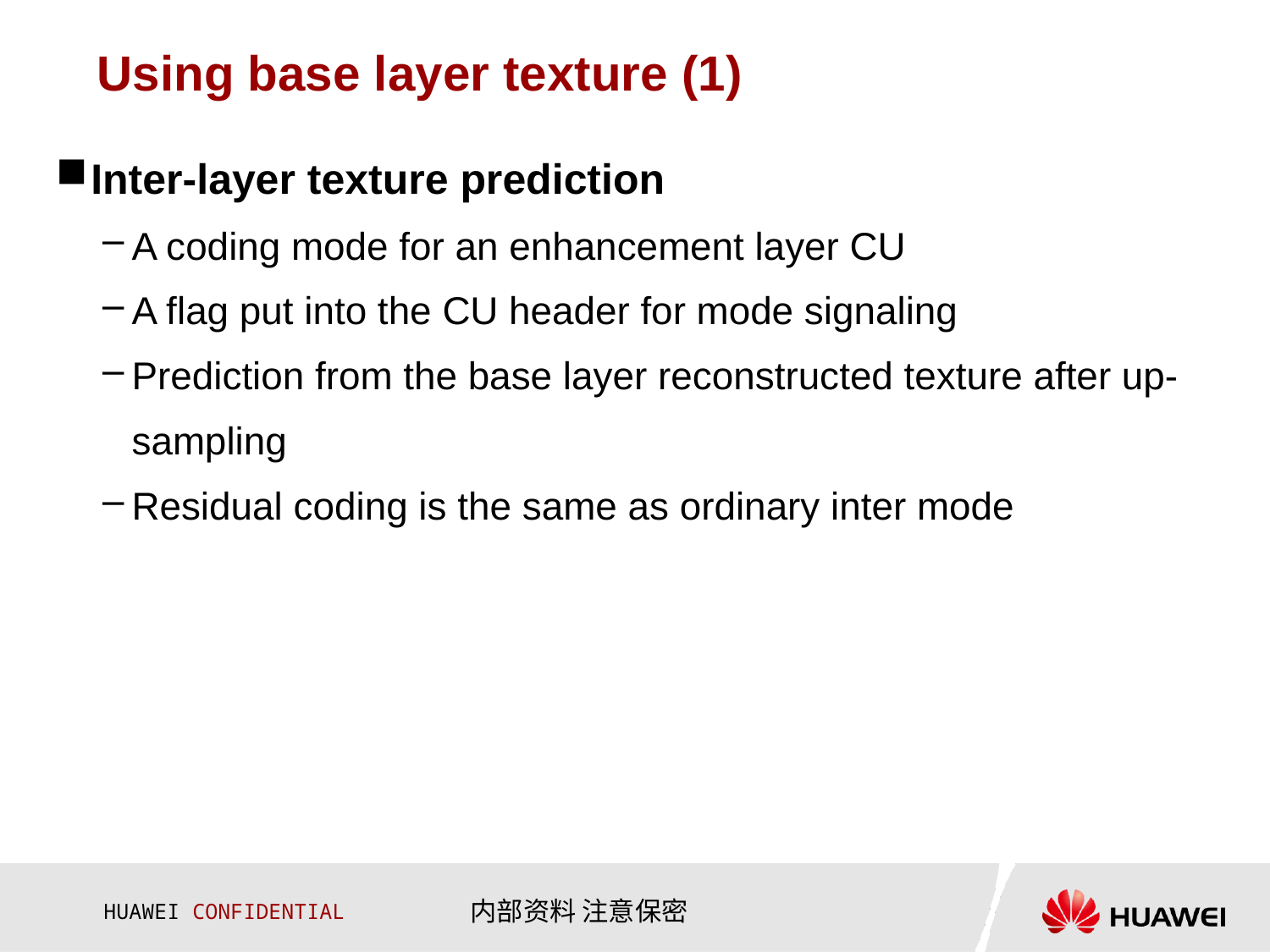

# Using base layer texture (1)
Inter-layer texture prediction
A coding mode for an enhancement layer CU
A flag put into the CU header for mode signaling
Prediction from the base layer reconstructed texture after up-sampling
Residual coding is the same as ordinary inter mode